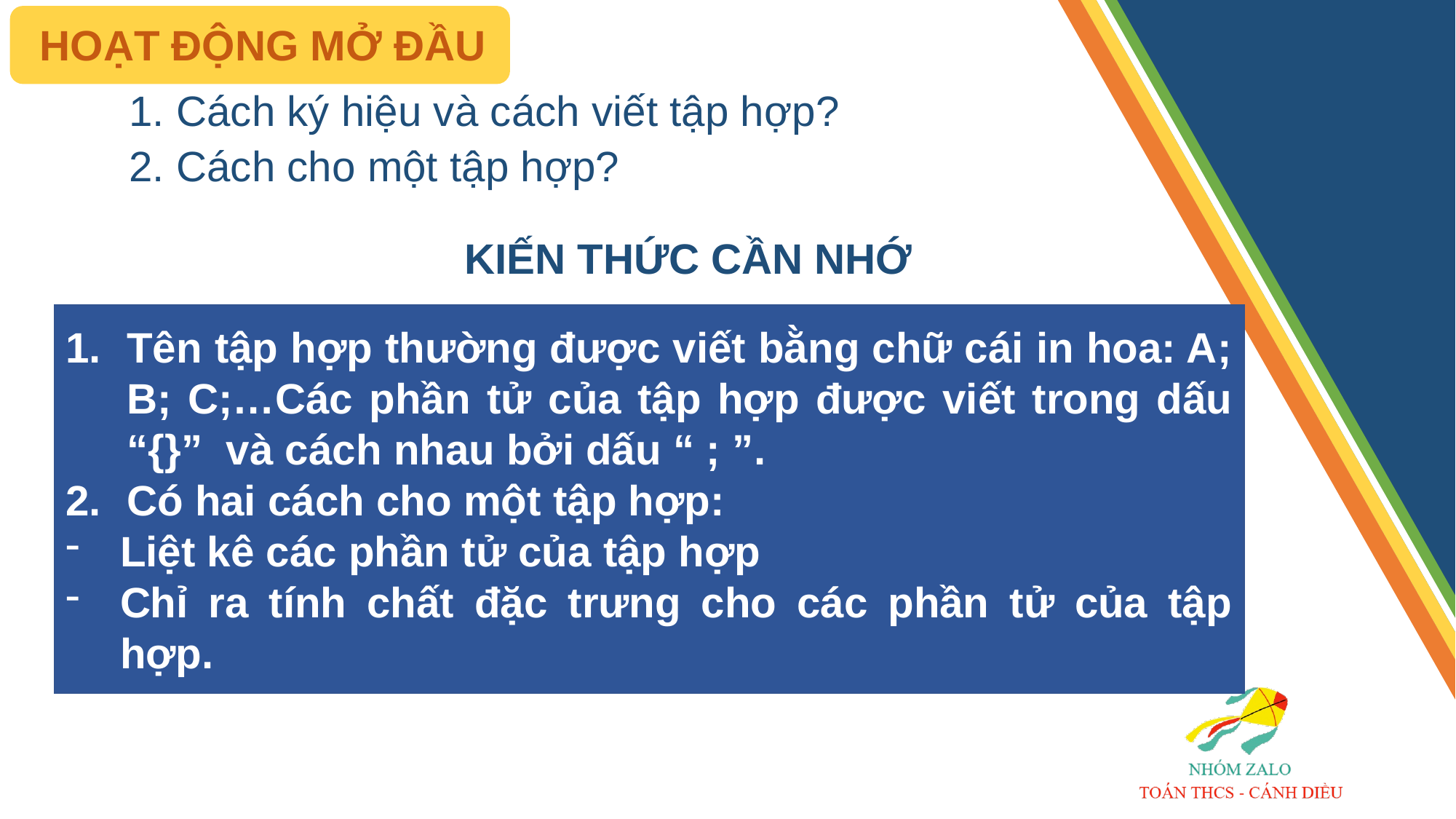

HOẠT ĐỘNG MỞ ĐẦU
1. Cách ký hiệu và cách viết tập hợp?
2. Cách cho một tập hợp?
# KIẾN THỨC CẦN NHỚ
Tên tập hợp thường được viết bằng chữ cái in hoa: A; B; C;…Các phần tử của tập hợp được viết trong dấu “{}”  và cách nhau bởi dấu “ ; ”.
Có hai cách cho một tập hợp:
Liệt kê các phần tử của tập hợp
Chỉ ra tính chất đặc trưng cho các phần tử của tập hợp.